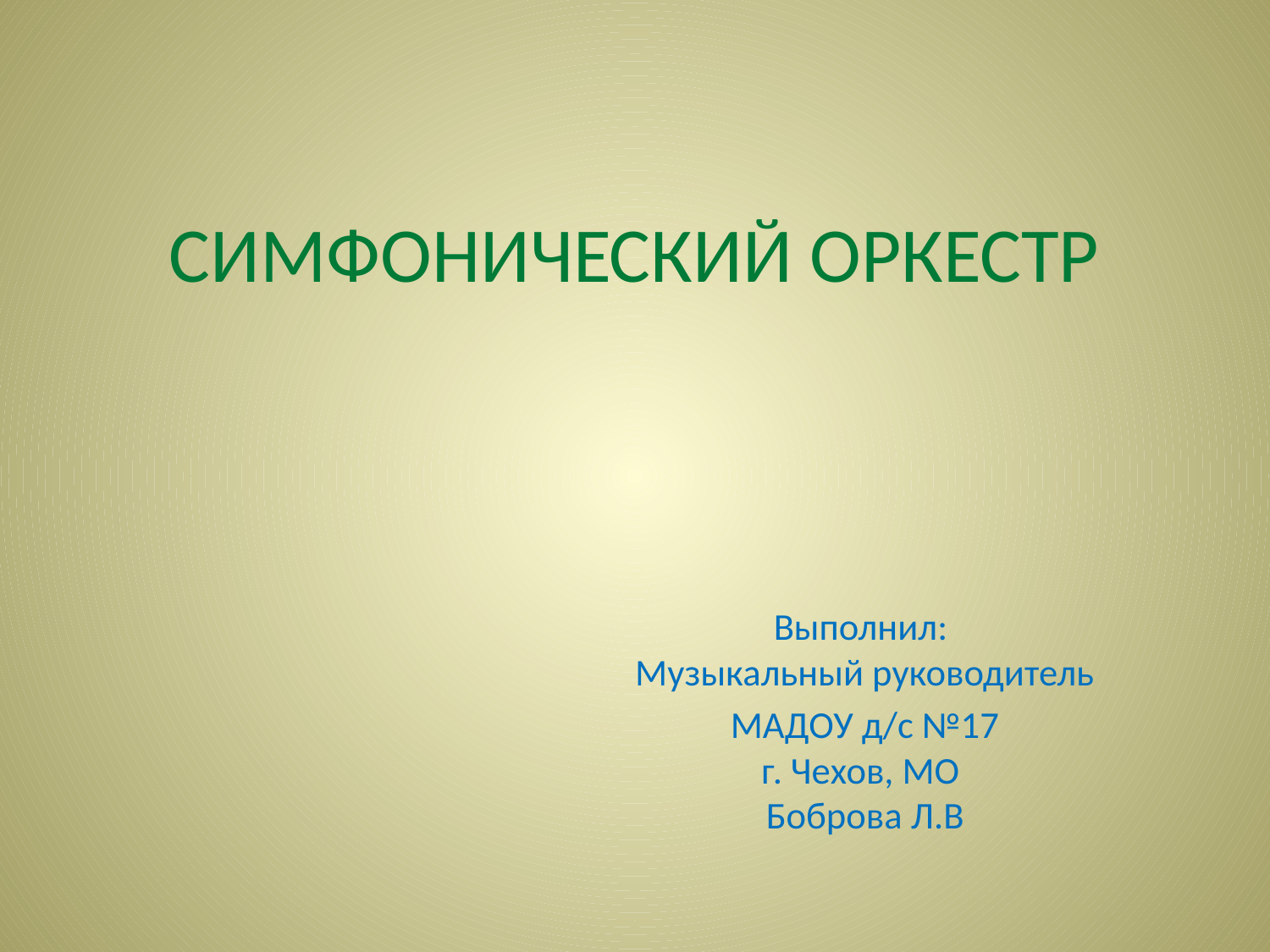

# Симфонический оркестр
Выполнил:
Музыкальный руководитель
 МАДОУ д/с №17
г. Чехов, МО
Боброва Л.В